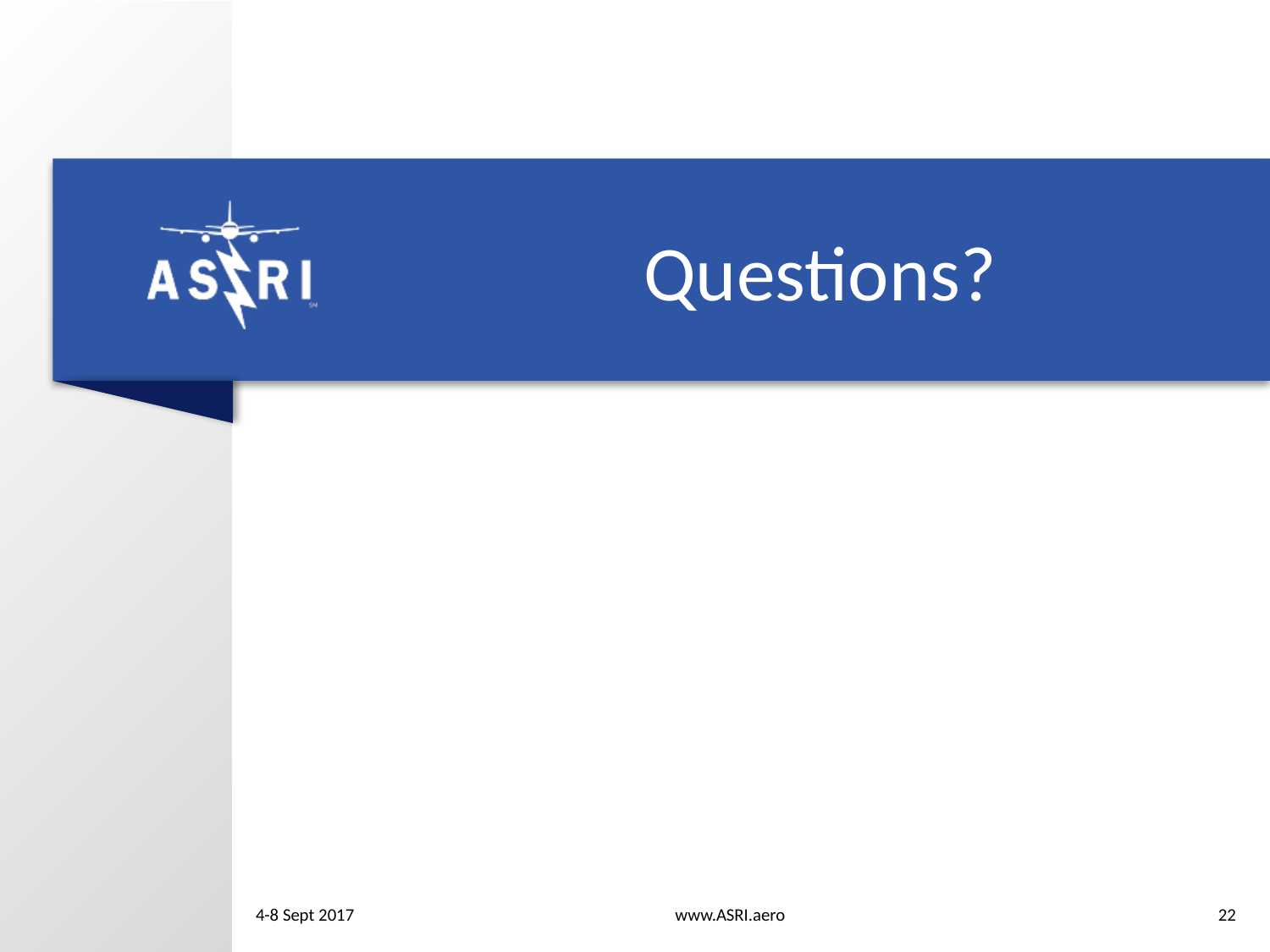

# Questions?

22
4-8 Sept 2017
www.ASRI.aero